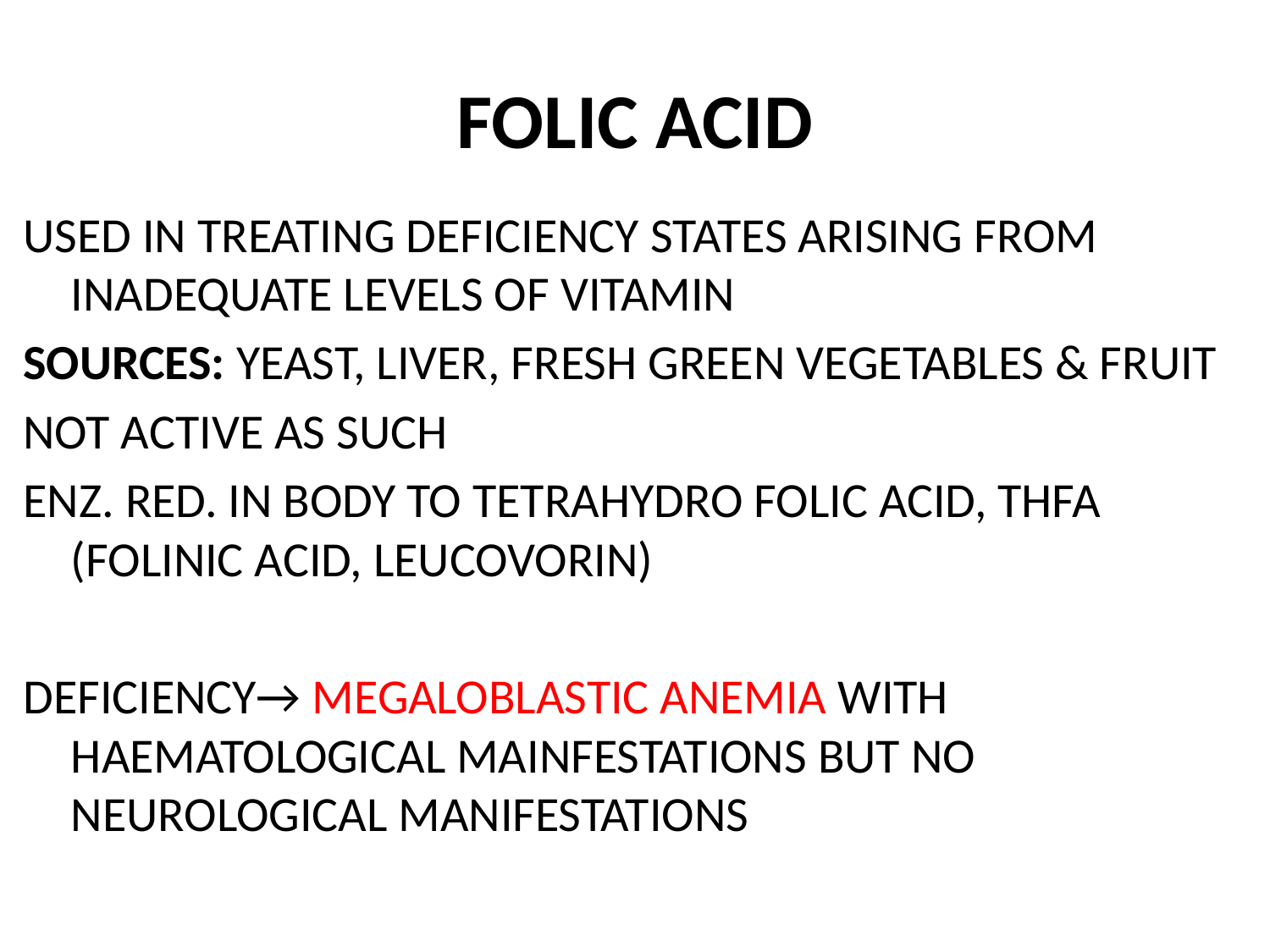

# FOLIC ACID
USED IN TREATING DEFICIENCY STATES ARISING FROM INADEQUATE LEVELS OF VITAMIN
SOURCES: YEAST, LIVER, FRESH GREEN VEGETABLES & FRUIT
NOT ACTIVE AS SUCH
ENZ. RED. IN BODY TO TETRAHYDRO FOLIC ACID, THFA (FOLINIC ACID, LEUCOVORIN)

DEFICIENCY→ MEGALOBLASTIC ANEMIA WITH HAEMATOLOGICAL MAINFESTATIONS BUT NO NEUROLOGICAL MANIFESTATIONS